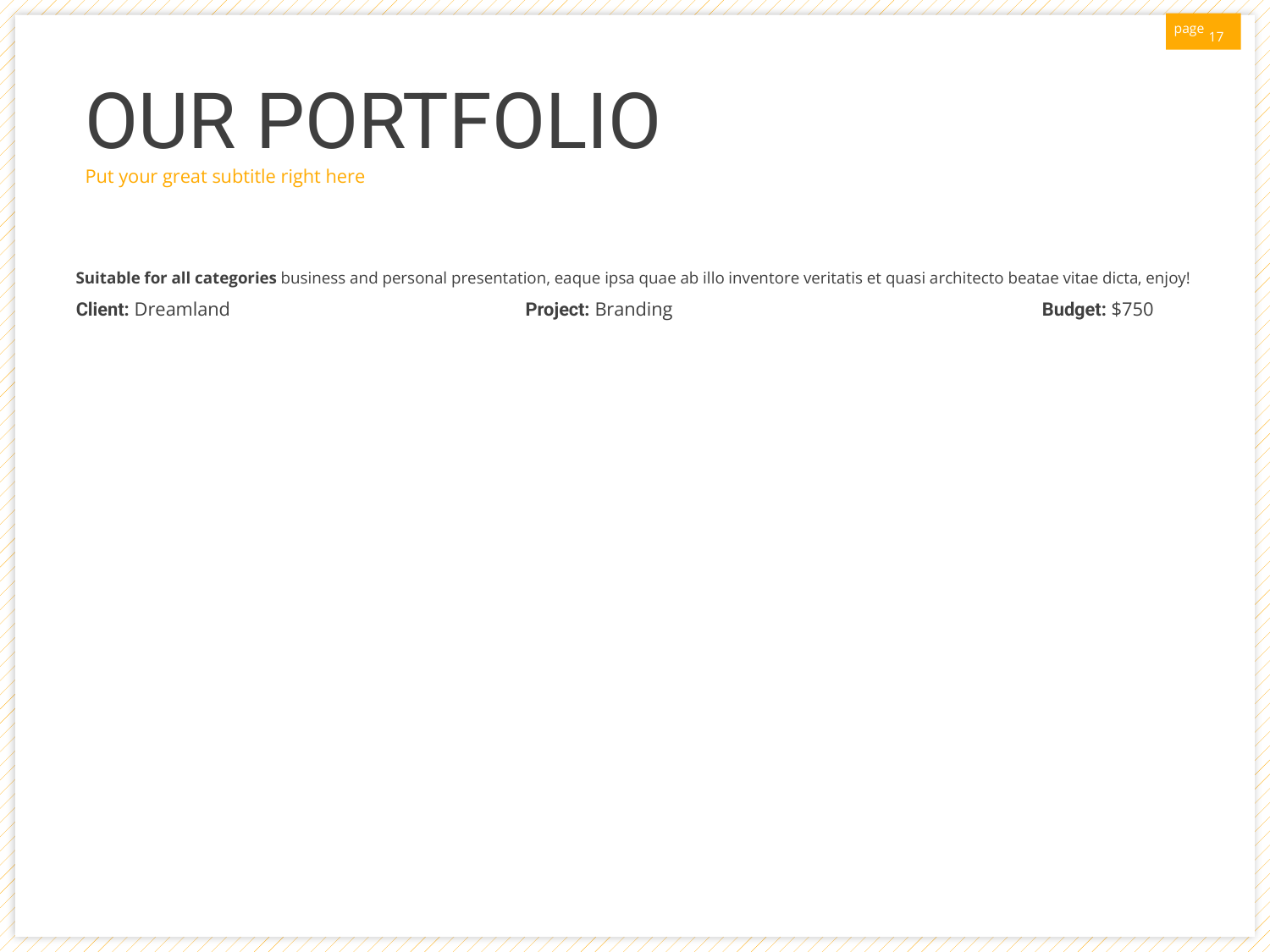

17
# OUR PORTFOLIO
Put your great subtitle right here
Suitable for all categories business and personal presentation, eaque ipsa quae ab illo inventore veritatis et quasi architecto beatae vitae dicta, enjoy!
Client: Dreamland
Project: Branding
Budget: $750